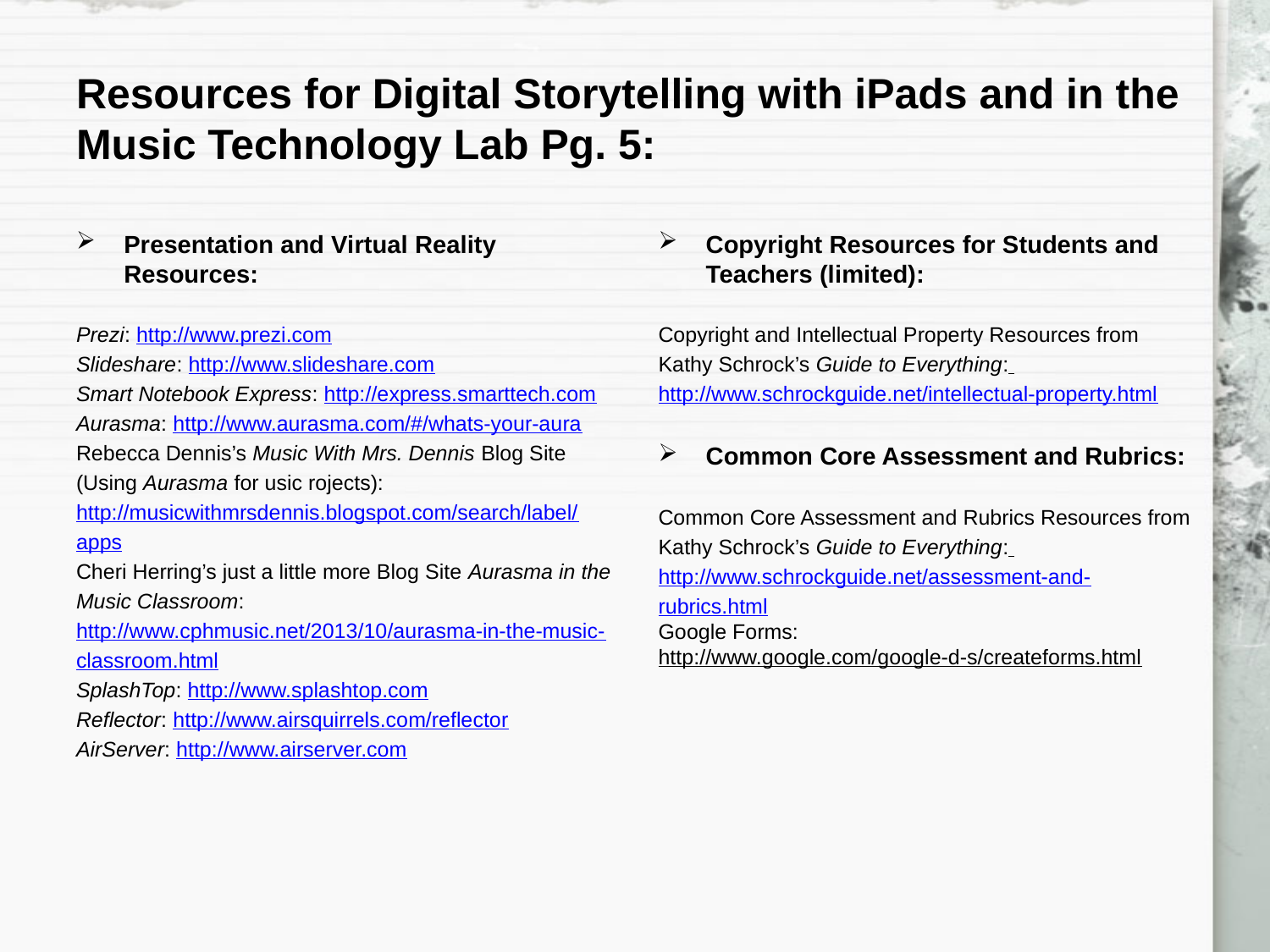

# Resources for Digital Storytelling with iPads and in the Music Technology Lab Pg. 5:
Presentation and Virtual Reality Resources:

Prezi: http://www.prezi.com
Slideshare: http://www.slideshare.com
Smart Notebook Express: http://express.smarttech.com
Aurasma: http://www.aurasma.com/#/whats-your-aura
Rebecca Dennis’s Music With Mrs. Dennis Blog Site
(Using Aurasma for usic rojects):
http://musicwithmrsdennis.blogspot.com/search/label/
apps
Cheri Herring’s just a little more Blog Site Aurasma in the
Music Classroom:
http://www.cphmusic.net/2013/10/aurasma-in-the-music-
classroom.html
SplashTop: http://www.splashtop.com
Reflector: http://www.airsquirrels.com/reflector
AirServer: http://www.airserver.com

Copyright Resources for Students and Teachers (limited):

Copyright and Intellectual Property Resources from
Kathy Schrock’s Guide to Everything:
http://www.schrockguide.net/intellectual-property.html

Common Core Assessment and Rubrics:

Common Core Assessment and Rubrics Resources from
Kathy Schrock’s Guide to Everything:
http://www.schrockguide.net/assessment-and-
rubrics.html
Google Forms:
http://www.google.com/google-d-s/createforms.html